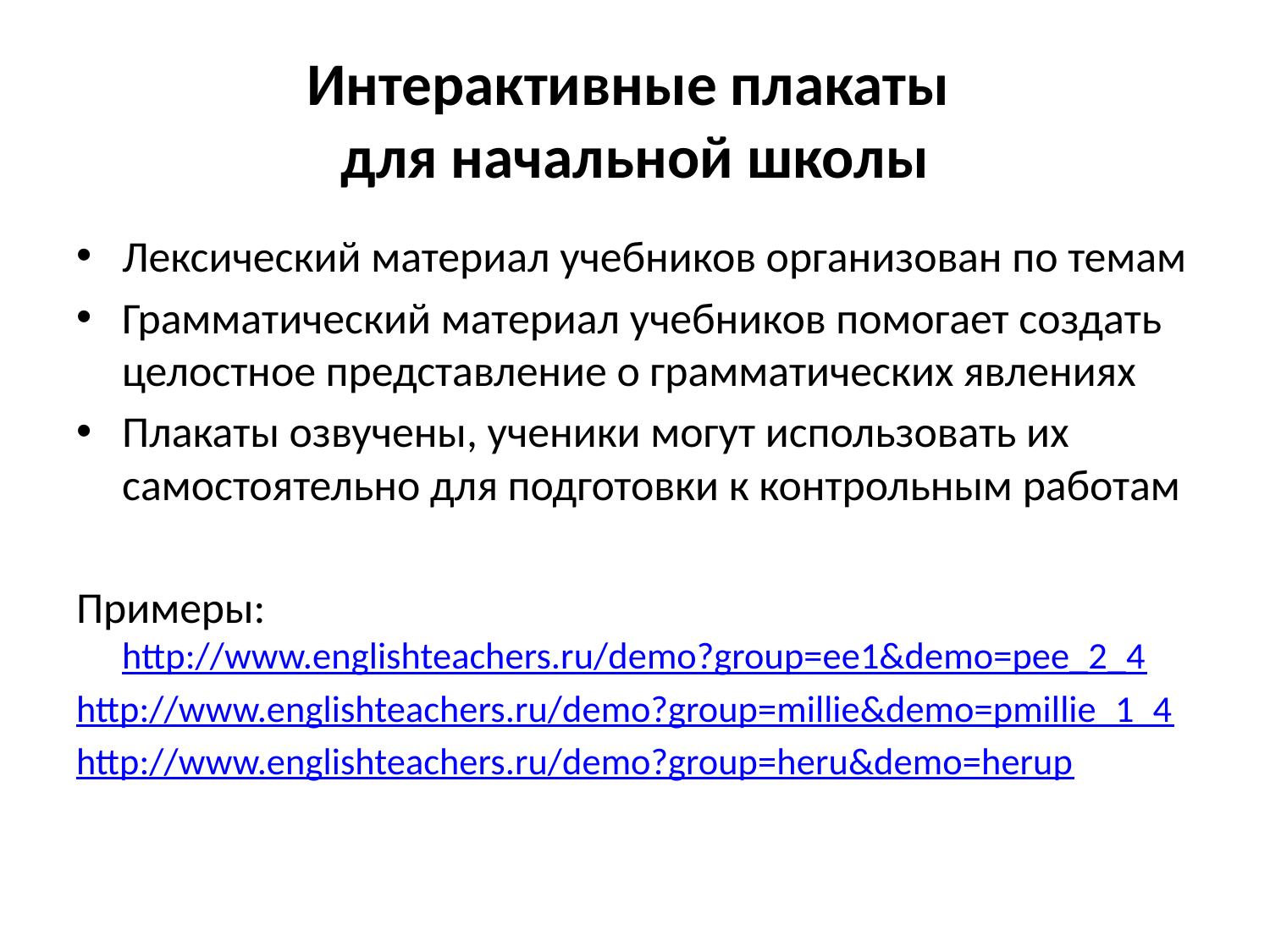

# Интерактивные плакаты для начальной школы
Лексический материал учебников организован по темам
Грамматический материал учебников помогает создать целостное представление о грамматических явлениях
Плакаты озвучены, ученики могут использовать их самостоятельно для подготовки к контрольным работам

Примеры: http://www.englishteachers.ru/demo?group=ee1&demo=pee_2_4
http://www.englishteachers.ru/demo?group=millie&demo=pmillie_1_4
http://www.englishteachers.ru/demo?group=heru&demo=herup